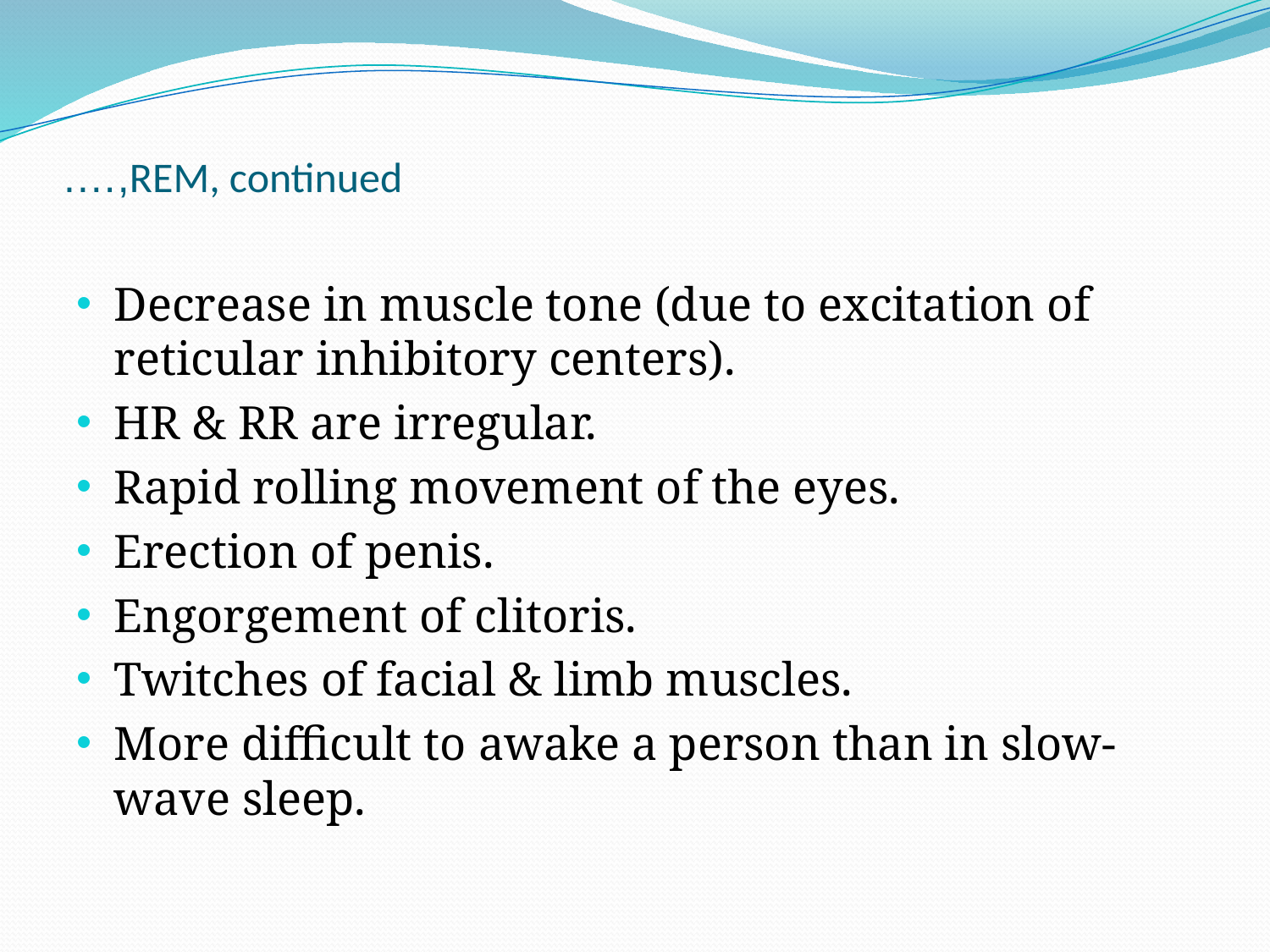

# REM, continued,….
Decrease in muscle tone (due to excitation of reticular inhibitory centers).
HR & RR are irregular.
Rapid rolling movement of the eyes.
Erection of penis.
Engorgement of clitoris.
Twitches of facial & limb muscles.
More difficult to awake a person than in slow-wave sleep.